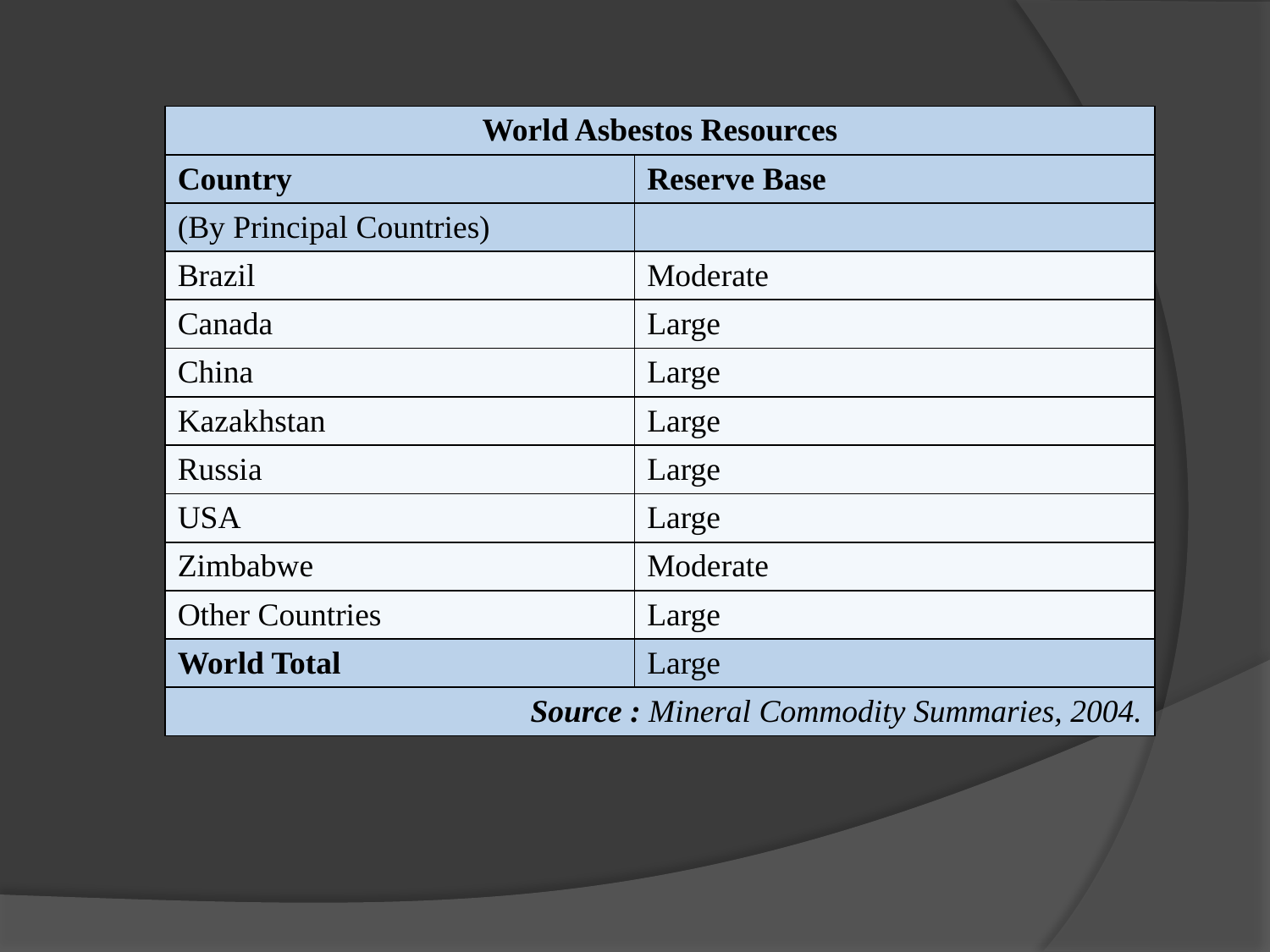

| World Asbestos Resources |  |
| --- | --- |
| Country | Reserve Base |
| (By Principal Countries) |  |
| Brazil | Moderate |
| Canada | Large |
| China | Large |
| Kazakhstan | Large |
| Russia | Large |
| USA | Large |
| Zimbabwe | Moderate |
| Other Countries | Large |
| World Total | Large |
| Source : Mineral Commodity Summaries, 2004. |  |